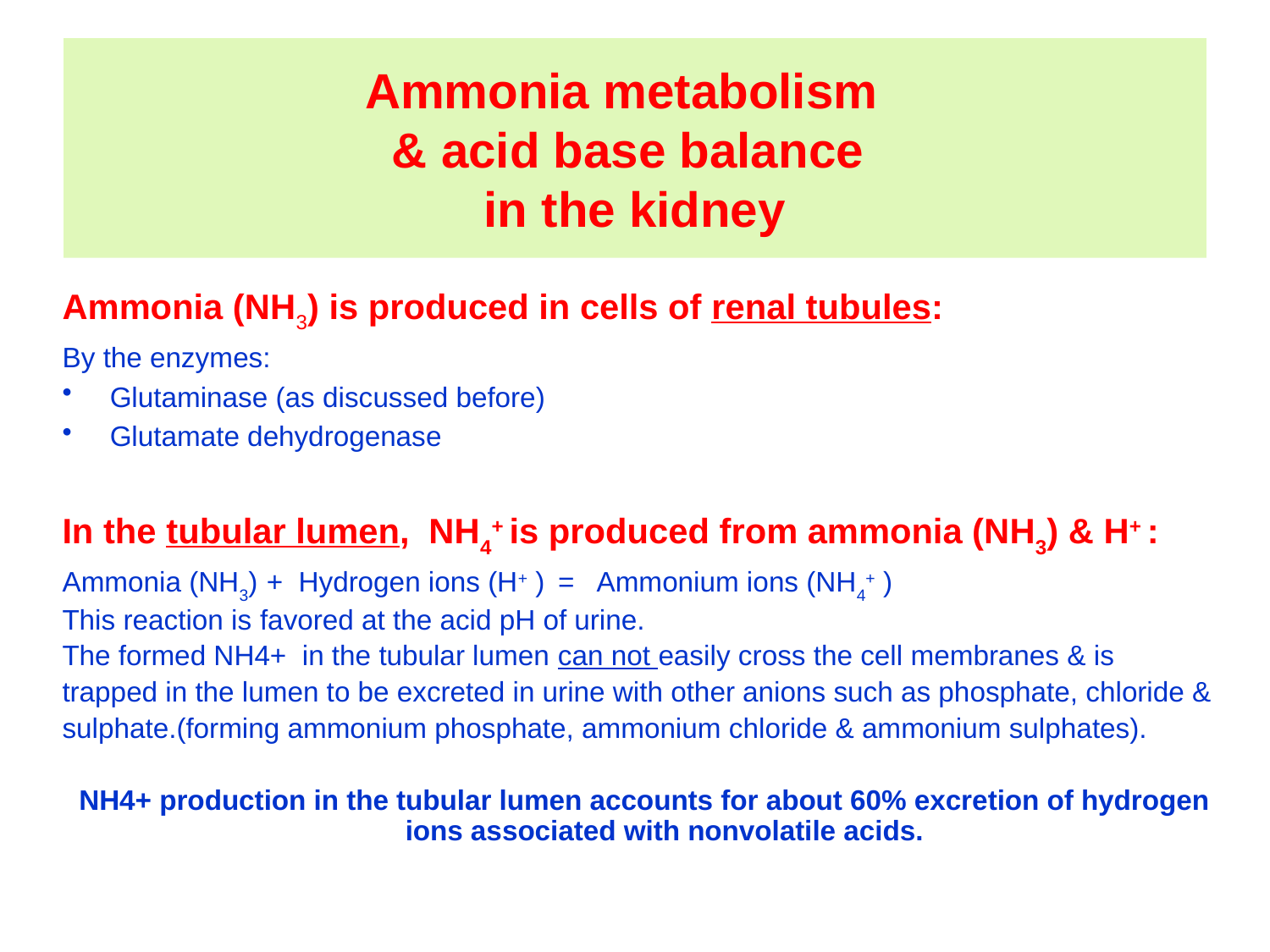

# Ammonia metabolism & acid base balance in the kidney
Ammonia (NH3) is produced in cells of renal tubules:
By the enzymes:
Glutaminase (as discussed before)
Glutamate dehydrogenase

In the tubular lumen,  NH4+ is produced from ammonia (NH3) & H+ :
Ammonia (NH3)  +  Hydrogen ions (H+ )   =   Ammonium ions (NH4+ )
This reaction is favored at the acid pH of urine.
The formed NH4+  in the tubular lumen can not easily cross the cell membranes & is
trapped in the lumen to be excreted in urine with other anions such as phosphate, chloride &
sulphate.(forming ammonium phosphate, ammonium chloride & ammonium sulphates).

NH4+ production in the tubular lumen accounts for about 60% excretion of hydrogen ions associated with nonvolatile acids.